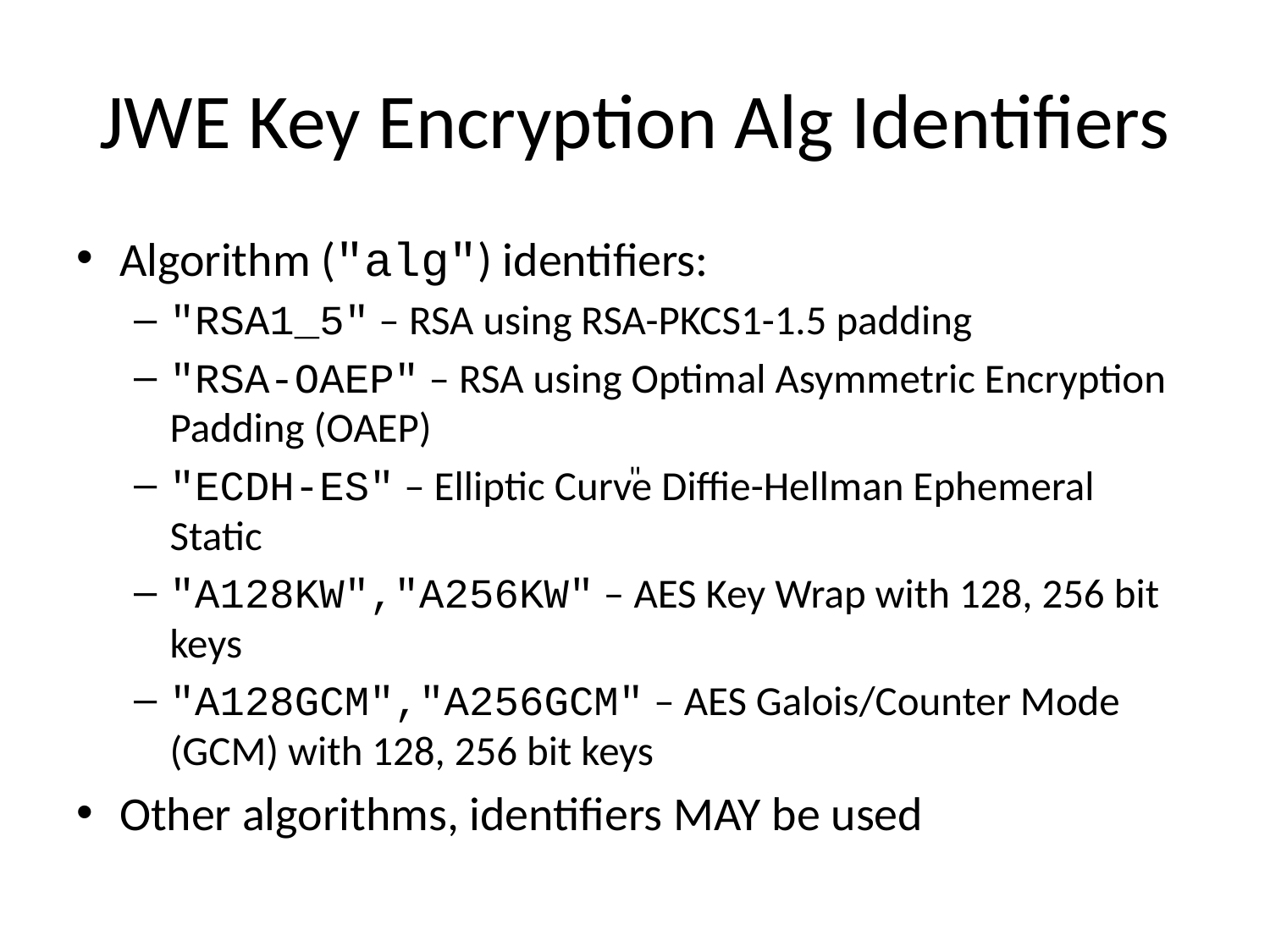

# JWE Key Encryption Alg Identifiers
Algorithm ("alg") identifiers:
"RSA1_5" – RSA using RSA-PKCS1-1.5 padding
"RSA-OAEP" – RSA using Optimal Asymmetric Encryption Padding (OAEP)
"ECDH-ES" – Elliptic Curve Diffie-Hellman Ephemeral Static
"A128KW","A256KW" – AES Key Wrap with 128, 256 bit keys
"A128GCM","A256GCM" – AES Galois/Counter Mode (GCM) with 128, 256 bit keys
Other algorithms, identifiers MAY be used
"